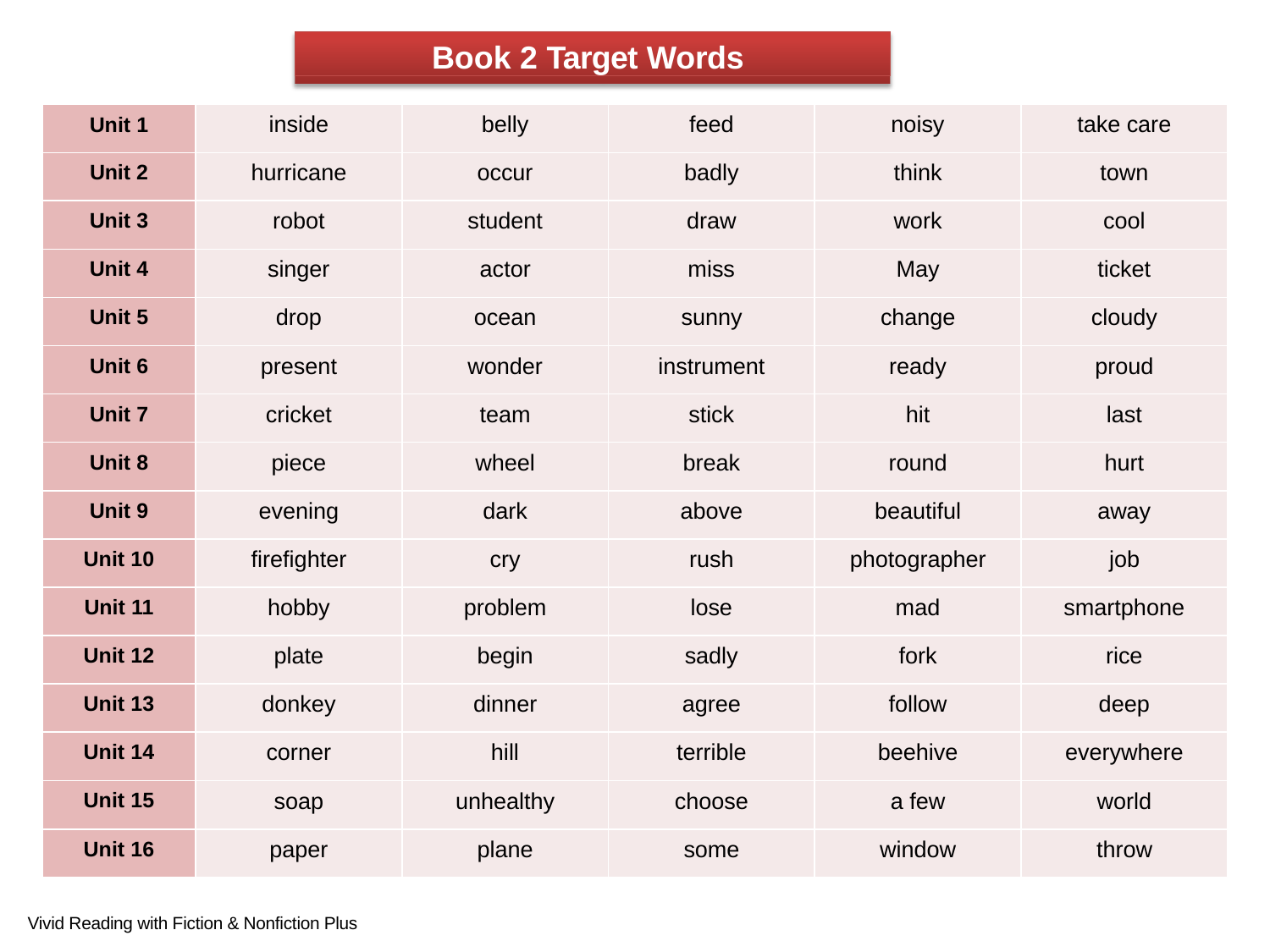

Book 2 Target Words
| Unit 1 | inside | belly | feed | noisy | take care |
| --- | --- | --- | --- | --- | --- |
| Unit 2 | hurricane | occur | badly | think | town |
| Unit 3 | robot | student | draw | work | cool |
| Unit 4 | singer | actor | miss | May | ticket |
| Unit 5 | drop | ocean | sunny | change | cloudy |
| Unit 6 | present | wonder | instrument | ready | proud |
| Unit 7 | cricket | team | stick | hit | last |
| Unit 8 | piece | wheel | break | round | hurt |
| Unit 9 | evening | dark | above | beautiful | away |
| Unit 10 | firefighter | cry | rush | photographer | job |
| Unit 11 | hobby | problem | lose | mad | smartphone |
| Unit 12 | plate | begin | sadly | fork | rice |
| Unit 13 | donkey | dinner | agree | follow | deep |
| Unit 14 | corner | hill | terrible | beehive | everywhere |
| Unit 15 | soap | unhealthy | choose | a few | world |
| Unit 16 | paper | plane | some | window | throw |
Vivid Reading with Fiction & Nonfiction Plus